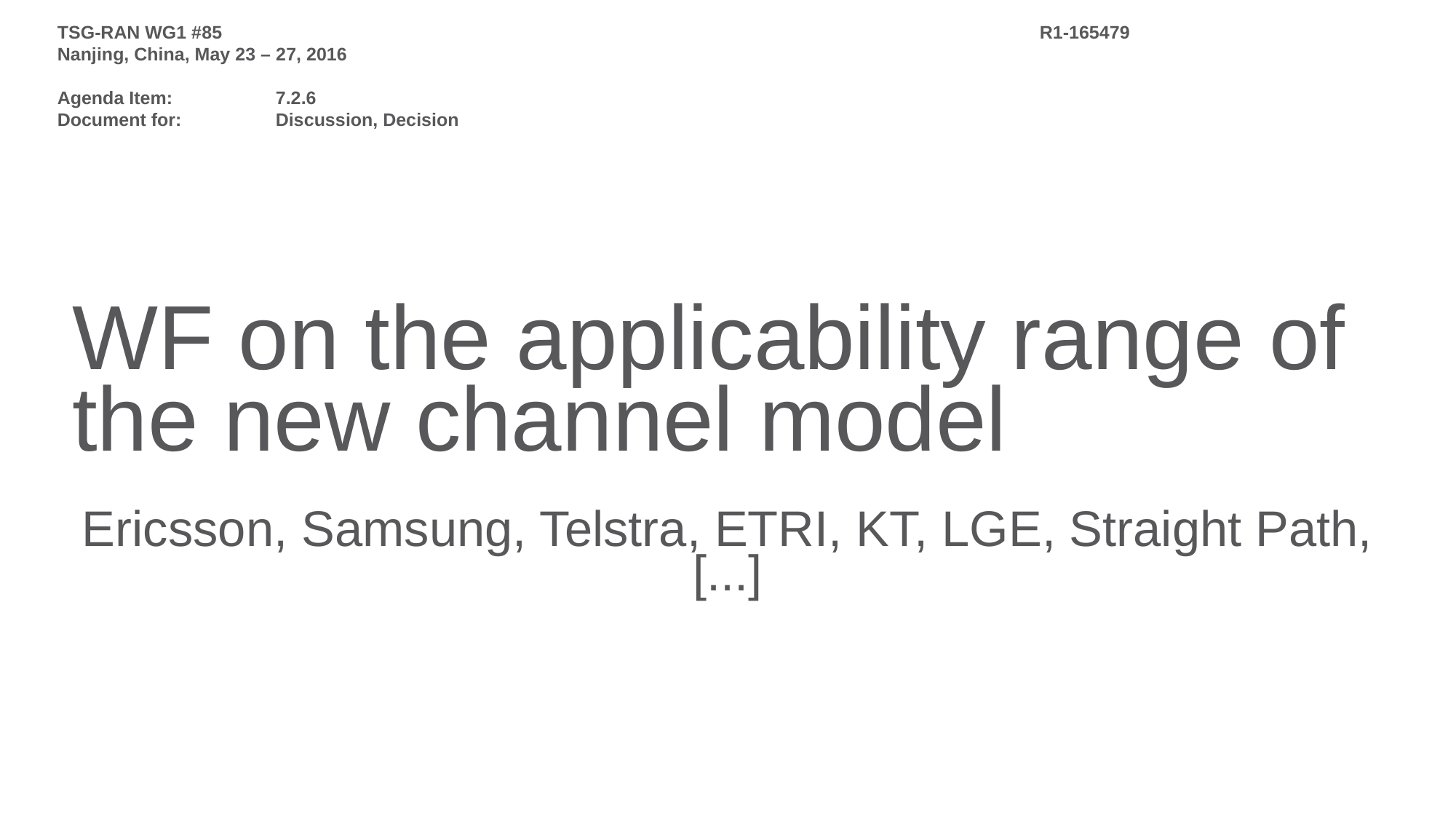

TSG-RAN WG1 #85								R1-165479
Nanjing, China, May 23 – 27, 2016
Agenda Item:	7.2.6
Document for:	Discussion, Decision
# WF on the applicability range of the new channel model
Ericsson, Samsung, Telstra, ETRI, KT, LGE, Straight Path, [...]